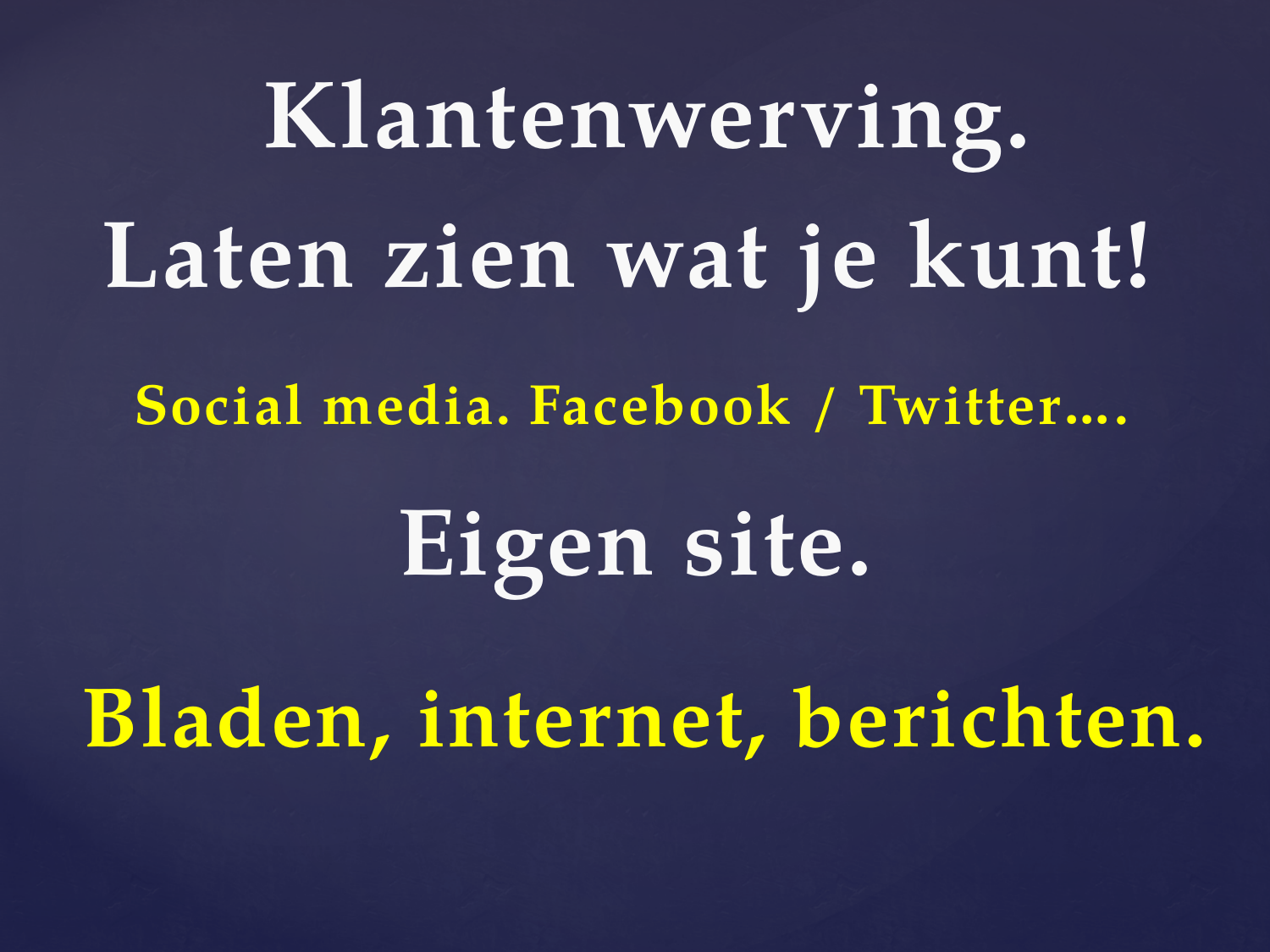

Klantenwerving.
Laten zien wat je kunt!
Social media. Facebook / Twitter….
Eigen site.
Bladen, internet, berichten.